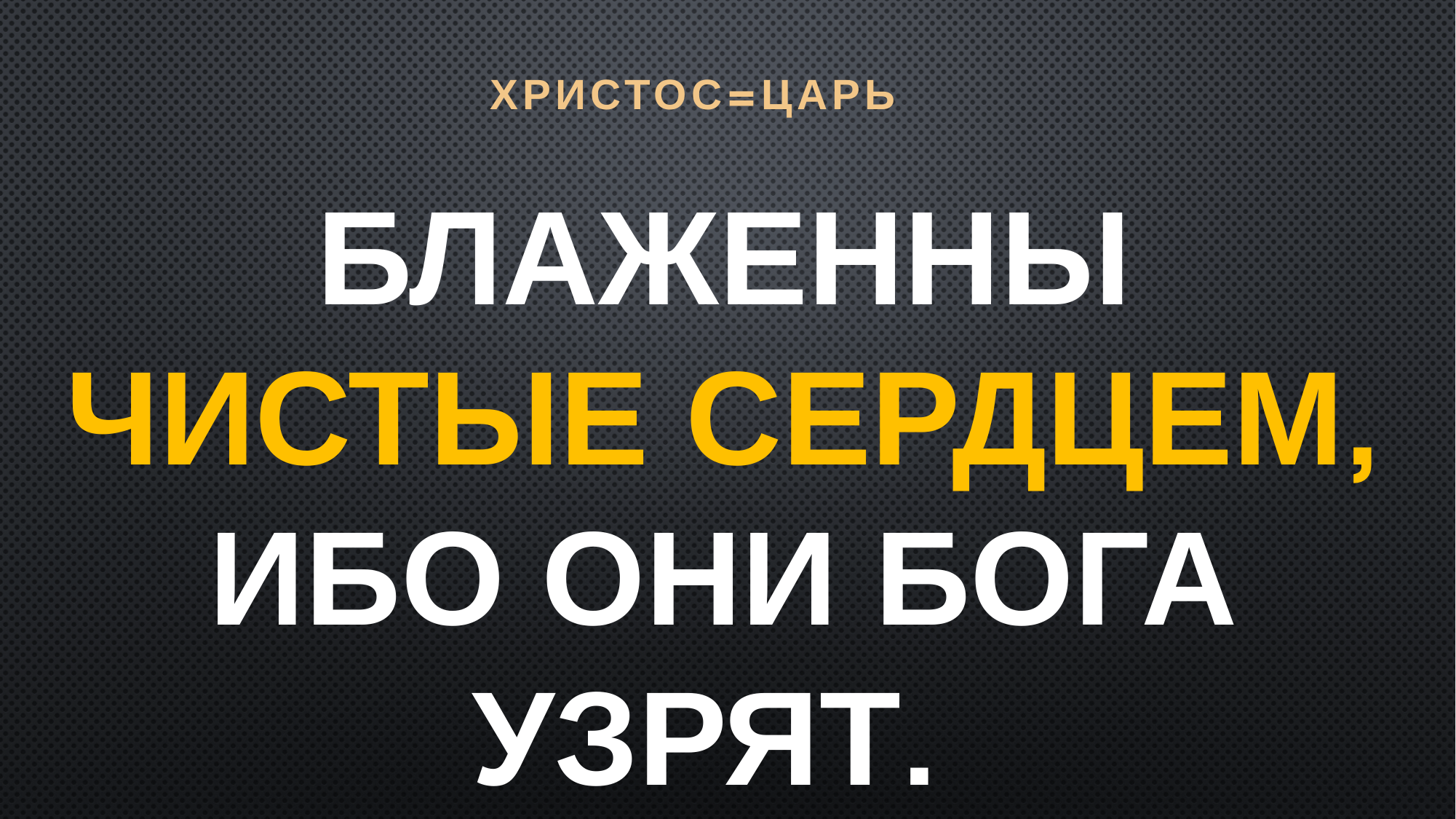

ХРИСТОС=ЦАРЬ
Блаженны чистые сердцем, ибо они Бога узрят.